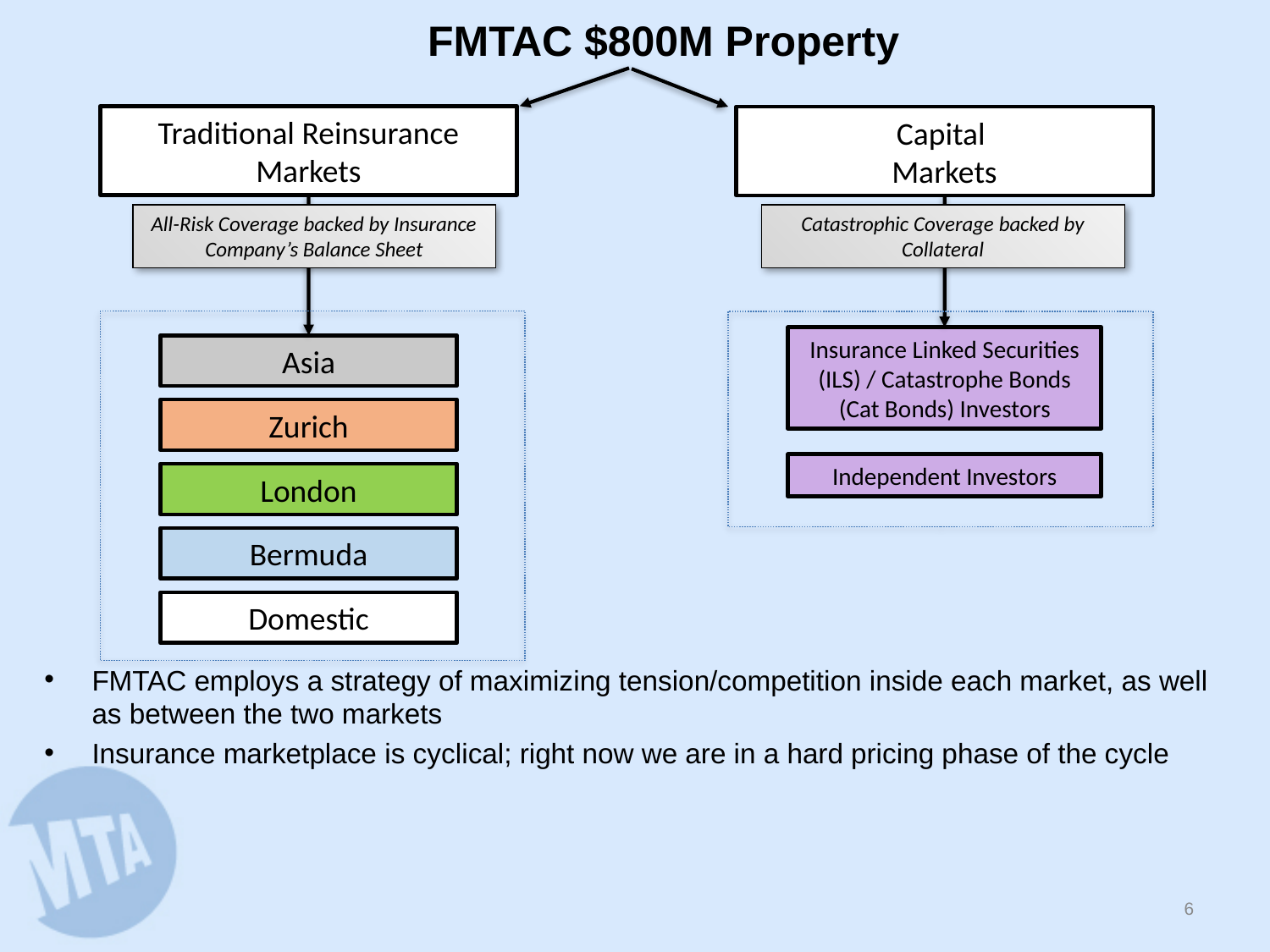

FMTAC $800M Property

FMTAC employs a strategy of maximizing tension/competition inside each market, as well as between the two markets
Insurance marketplace is cyclical; right now we are in a hard pricing phase of the cycle

Traditional Reinsurance Markets
Capital
Markets

All-Risk Coverage backed by Insurance Company’s Balance Sheet
Catastrophic Coverage backed by Collateral

Insurance Linked Securities (ILS) / Catastrophe Bonds (Cat Bonds) Investors
Asia
Zurich
Independent Investors
London
Bermuda
Domestic
6